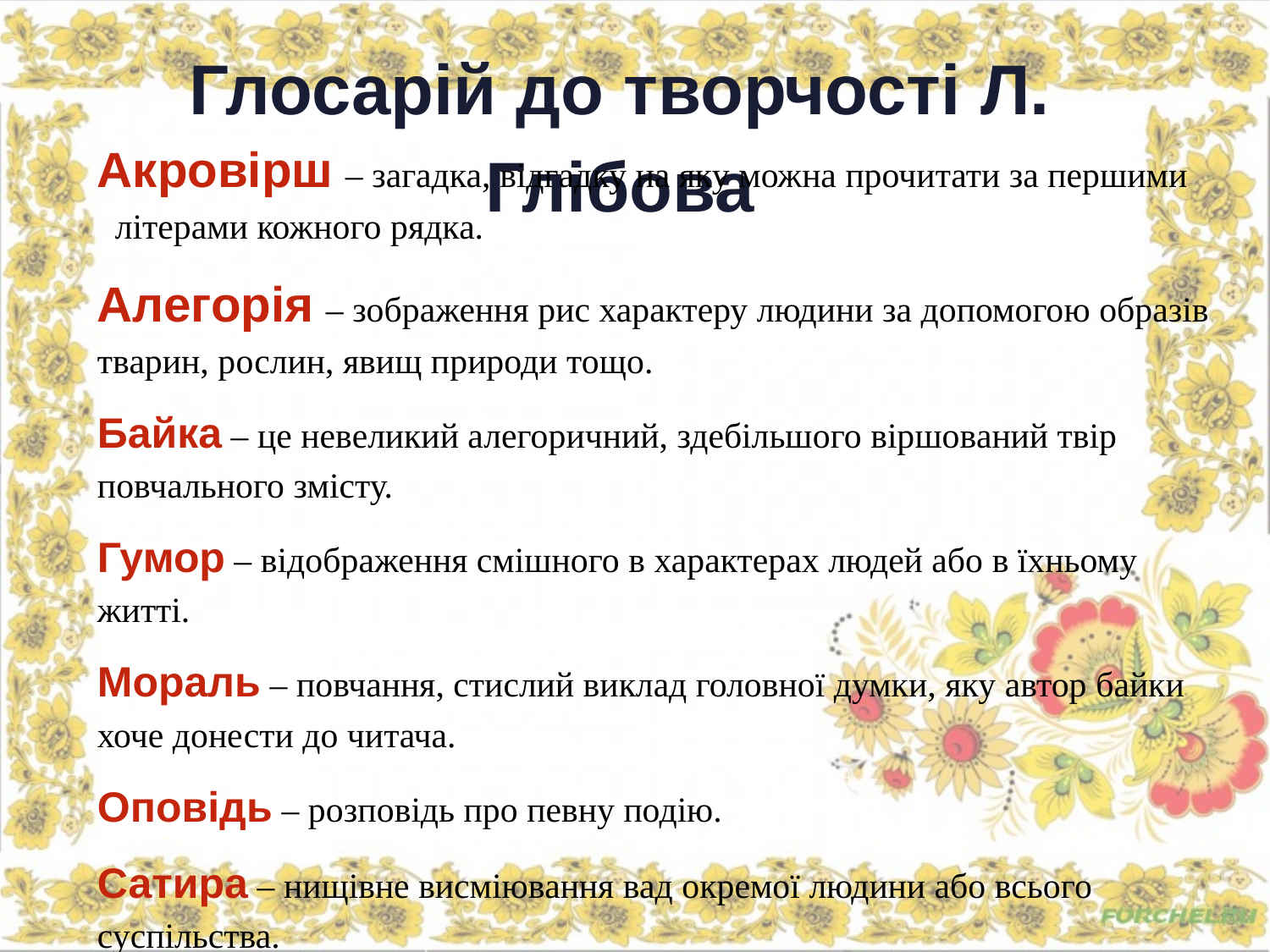

Глосарій до творчості Л. Глібова
Акровірш – загадка, відгадку на яку можна прочитати за першими     літерами кожного рядка.
Алегорія – зображення рис характеру людини за допомогою образів тварин, рослин, явищ природи тощо.
Байка – це невеликий алегоричний, здебільшого віршований твір повчального змісту.
Гумор – відображення смішного в характерах людей або в їхньому житті.
Мораль – повчання, стислий виклад головної думки, яку автор байки хоче донести до читача.
Оповідь – розповідь про певну подію.
Сатира – нищівне висміювання вад окремої людини або всього суспільства.